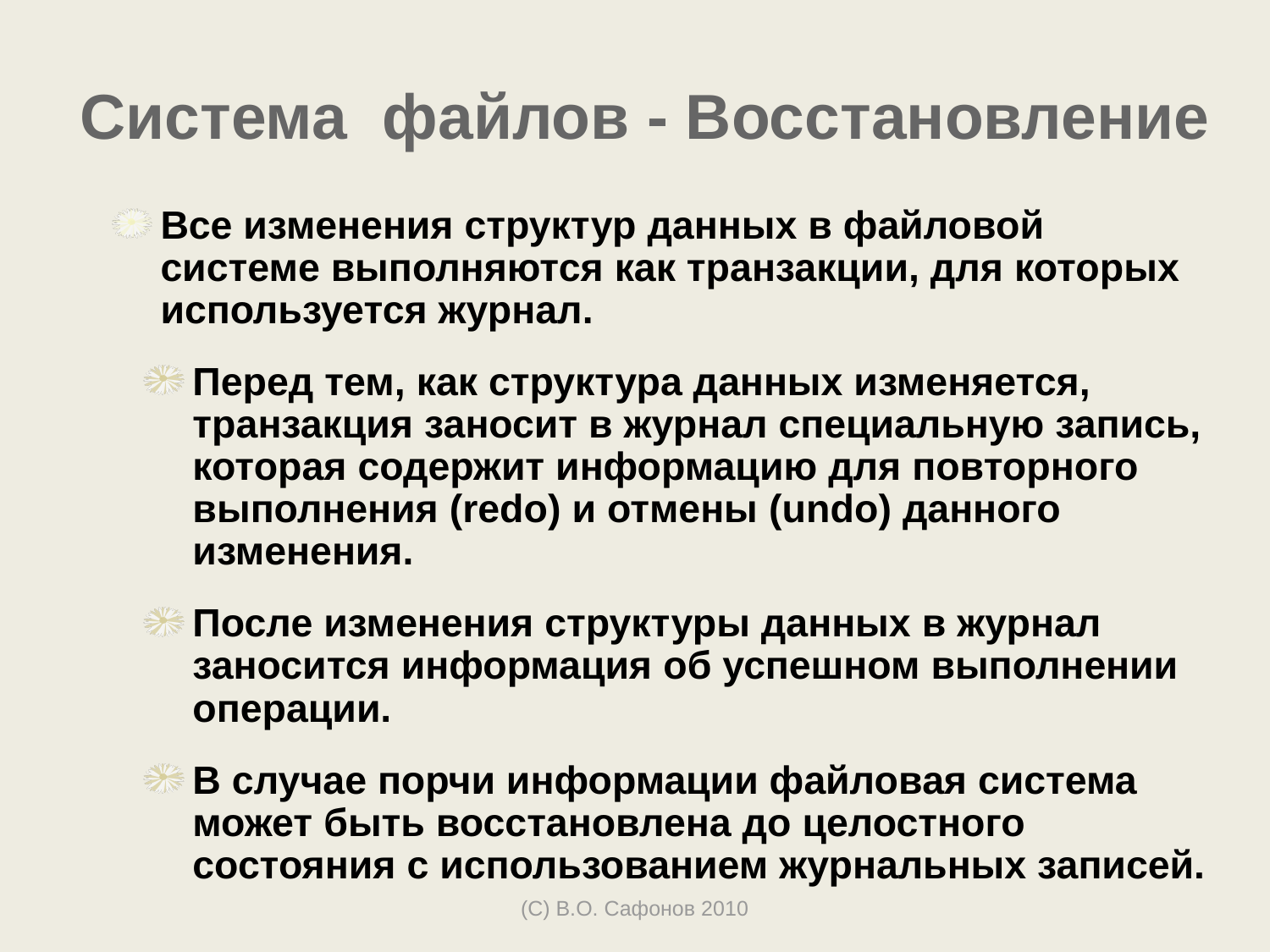

# Система  файлов - Восстановление
Все изменения структур данных в файловой системе выполняются как транзакции, для которых используется журнал.
Перед тем, как структура данных изменяется, транзакция заносит в журнал специальную запись, которая содержит информацию для повторного выполнения (redo) и отмены (undo) данного изменения.
После изменения структуры данных в журнал заносится информация об успешном выполнении операции.
В случае порчи информации файловая система может быть восстановлена до целостного состояния с использованием журнальных записей.
(С) В.О. Сафонов 2010